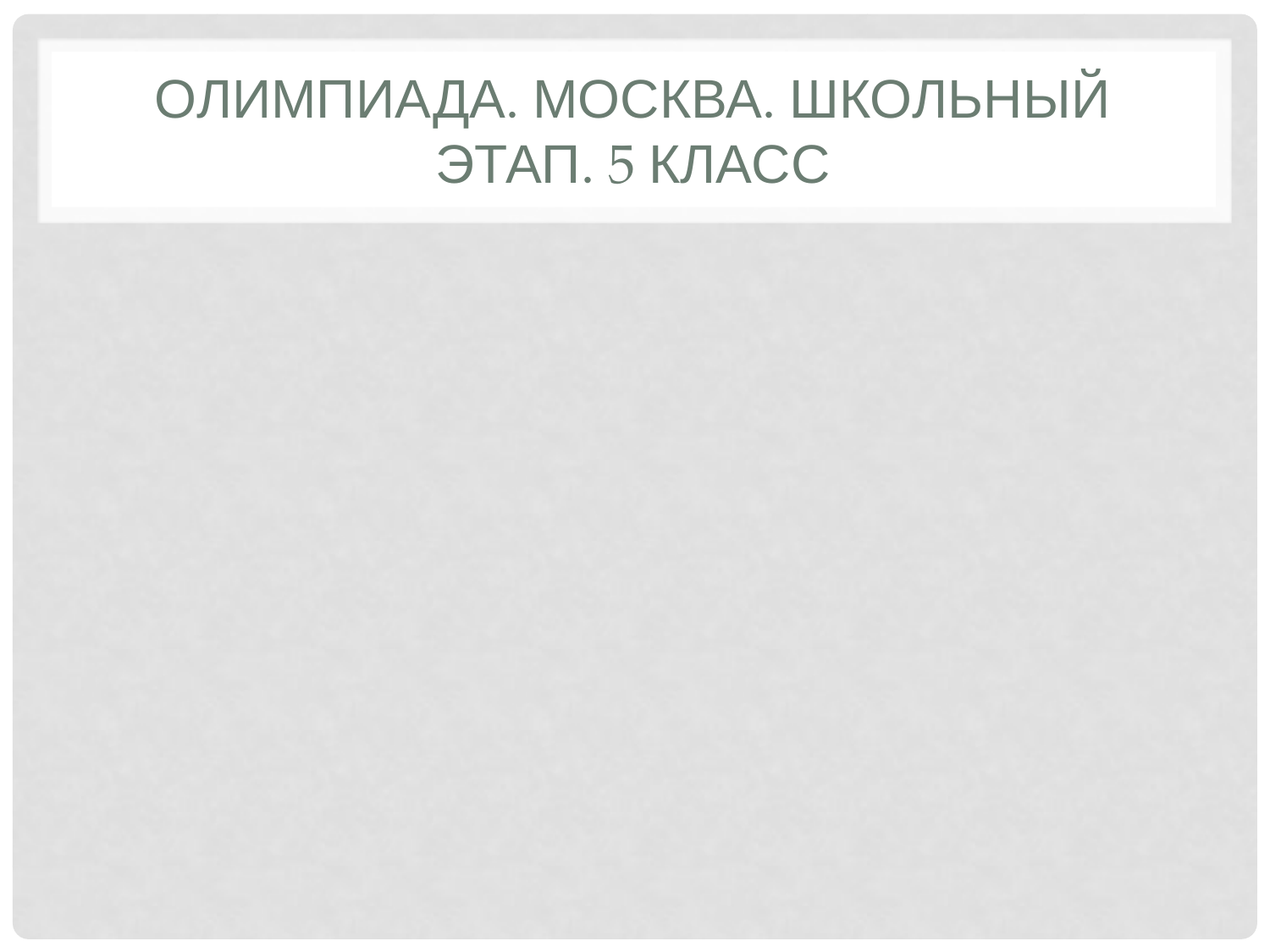

# Олимпиада. Москва. Школьный этап. 5 класс